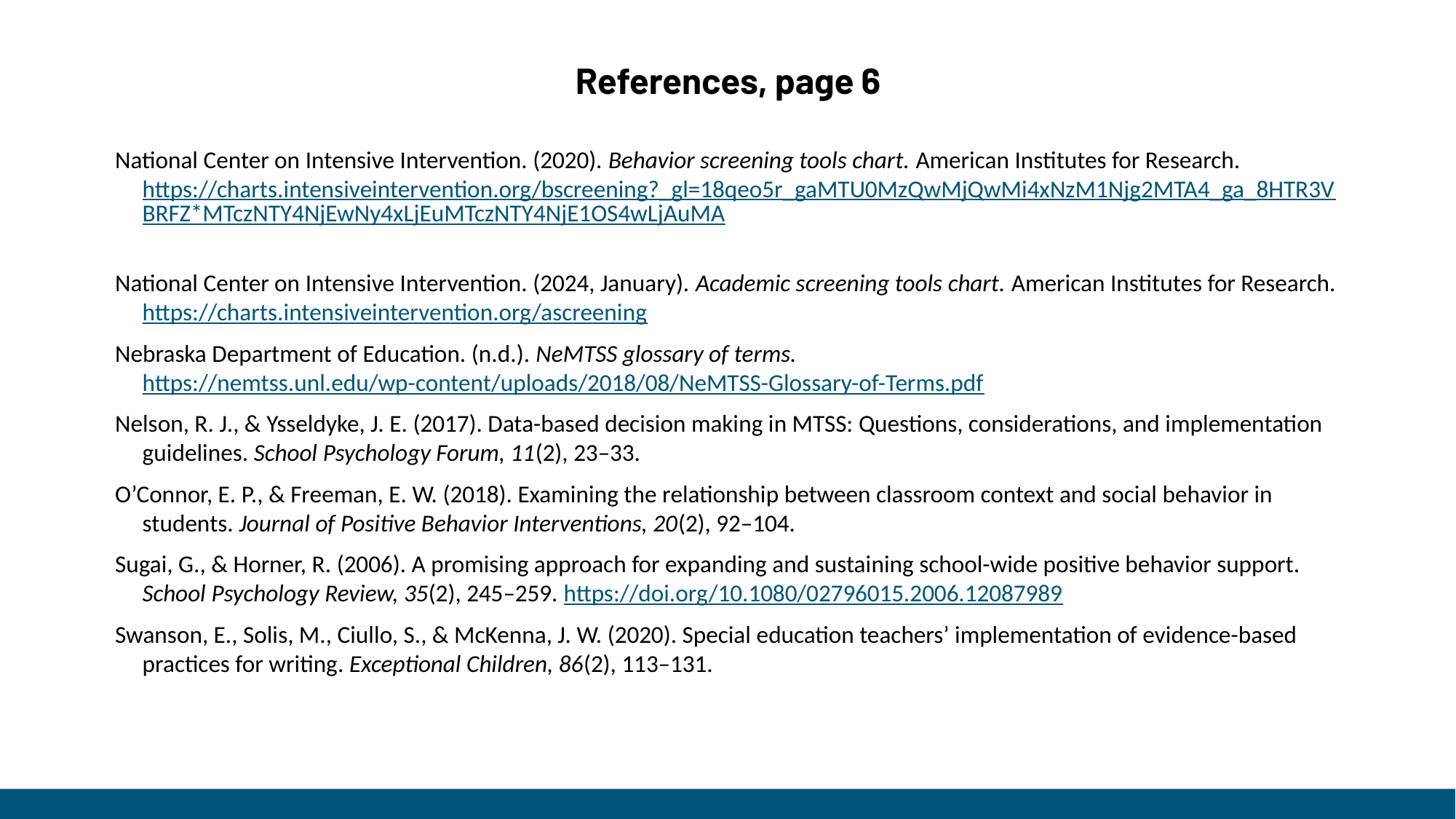

References, page 6
National Center on Intensive Intervention. (2020). Behavior screening tools chart. American Institutes for Research. https://charts.intensiveintervention.org/bscreening?_gl=18qeo5r_gaMTU0MzQwMjQwMi4xNzM1Njg2MTA4_ga_8HTR3VBRFZ*MTczNTY4NjEwNy4xLjEuMTczNTY4NjE1OS4wLjAuMA
National Center on Intensive Intervention. (2024, January). Academic screening tools chart. American Institutes for Research. https://charts.intensiveintervention.org/ascreening
Nebraska Department of Education. (n.d.). NeMTSS glossary of terms. https://nemtss.unl.edu/wp-content/uploads/2018/08/NeMTSS-Glossary-of-Terms.pdf
Nelson, R. J., & Ysseldyke, J. E. (2017). Data-based decision making in MTSS: Questions, considerations, and implementation guidelines. School Psychology Forum, 11(2), 23–33.
O’Connor, E. P., & Freeman, E. W. (2018). Examining the relationship between classroom context and social behavior in students. Journal of Positive Behavior Interventions, 20(2), 92–104.
Sugai, G., & Horner, R. (2006). A promising approach for expanding and sustaining school-wide positive behavior support. School Psychology Review, 35(2), 245–259. https://doi.org/10.1080/02796015.2006.12087989
Swanson, E., Solis, M., Ciullo, S., & McKenna, J. W. (2020). Special education teachers’ implementation of evidence-based practices for writing. Exceptional Children, 86(2), 113–131.